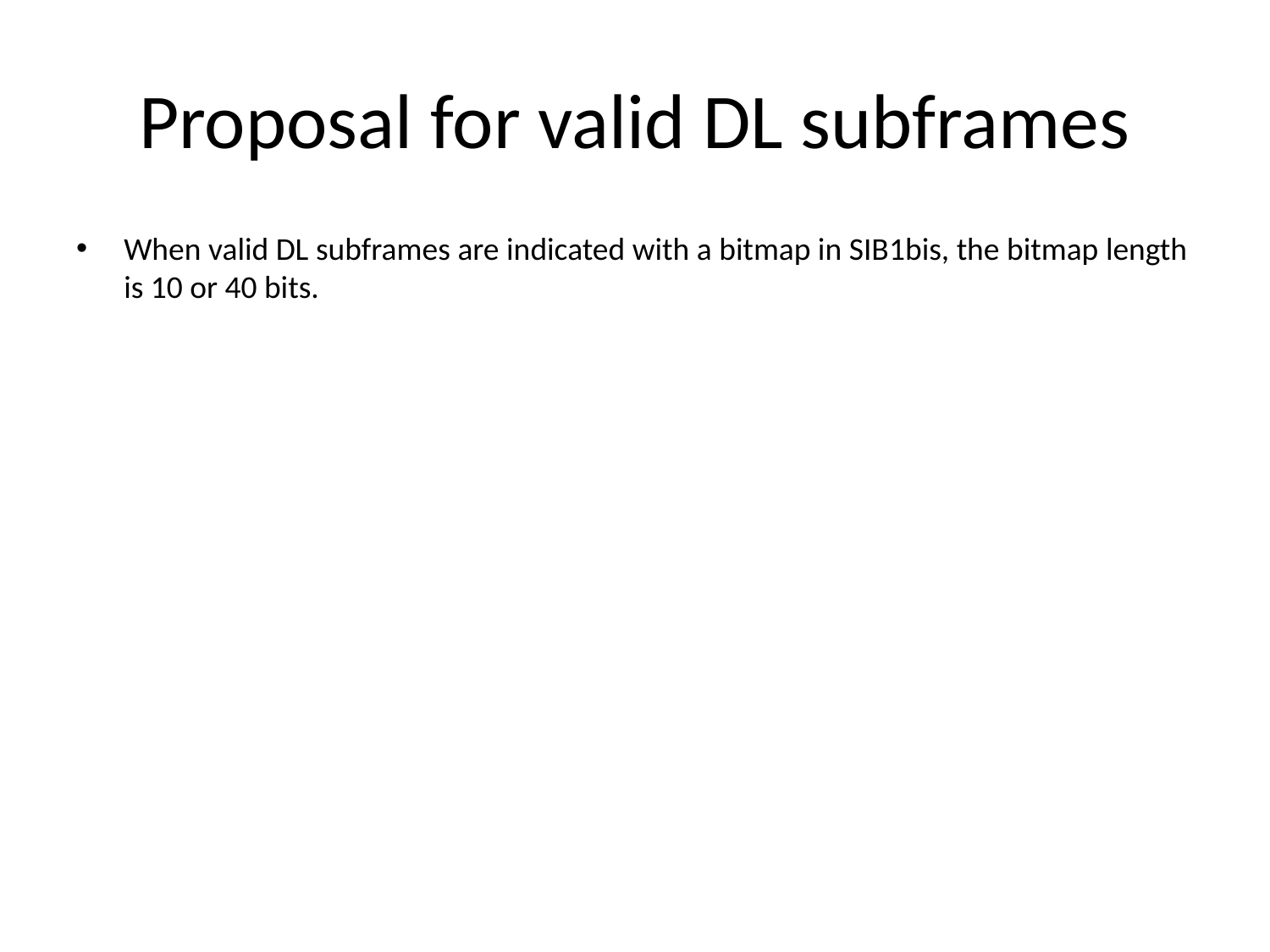

# Proposal for valid DL subframes
When valid DL subframes are indicated with a bitmap in SIB1bis, the bitmap length is 10 or 40 bits.